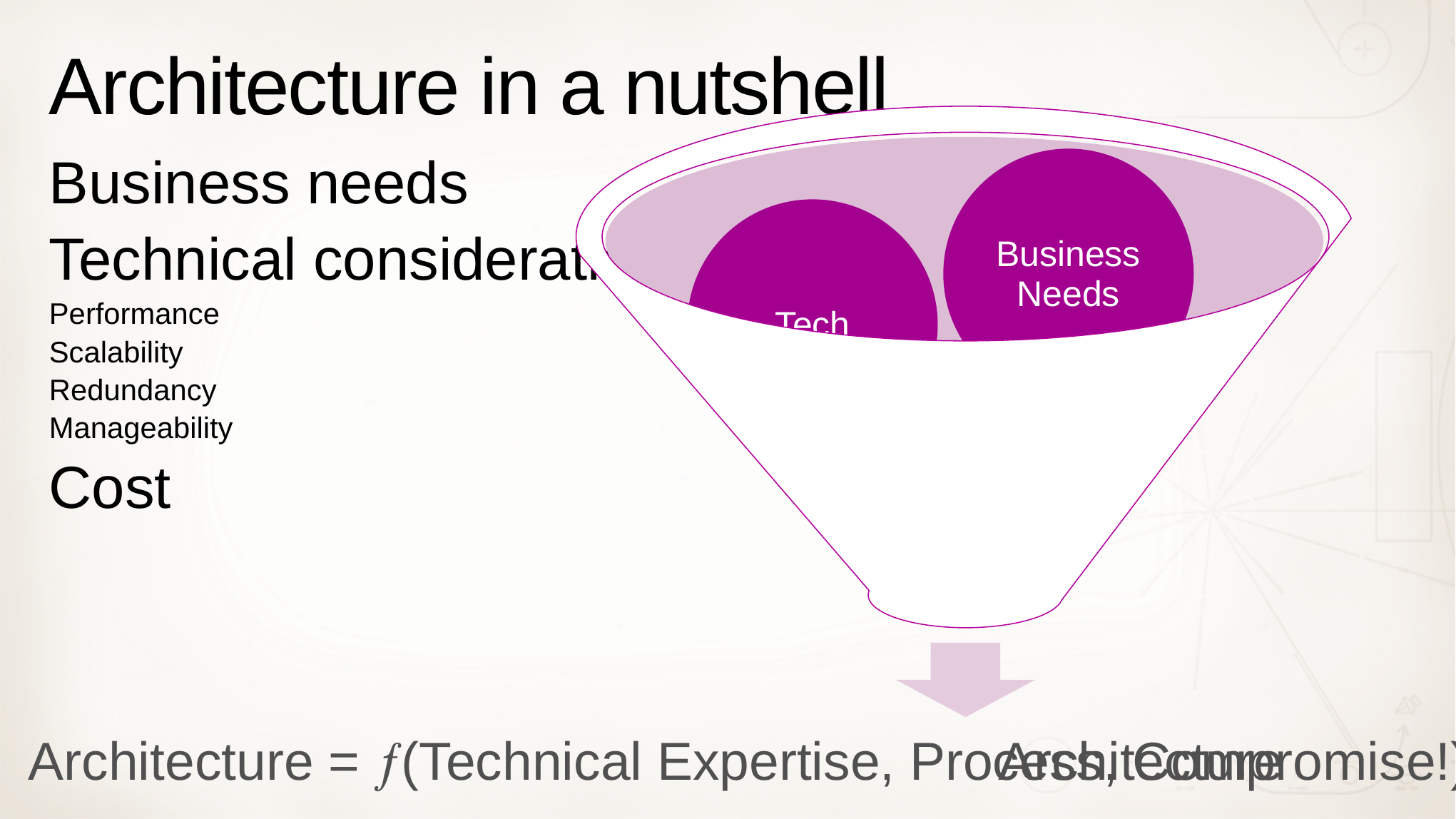

# Architecture in a nutshell
Business Needs
Tech
Cost
Business needs
Technical considerations
Performance
Scalability
Redundancy
Manageability
Cost
Architecture
Architecture = ƒ(Technical Expertise, Process, Compromise!)